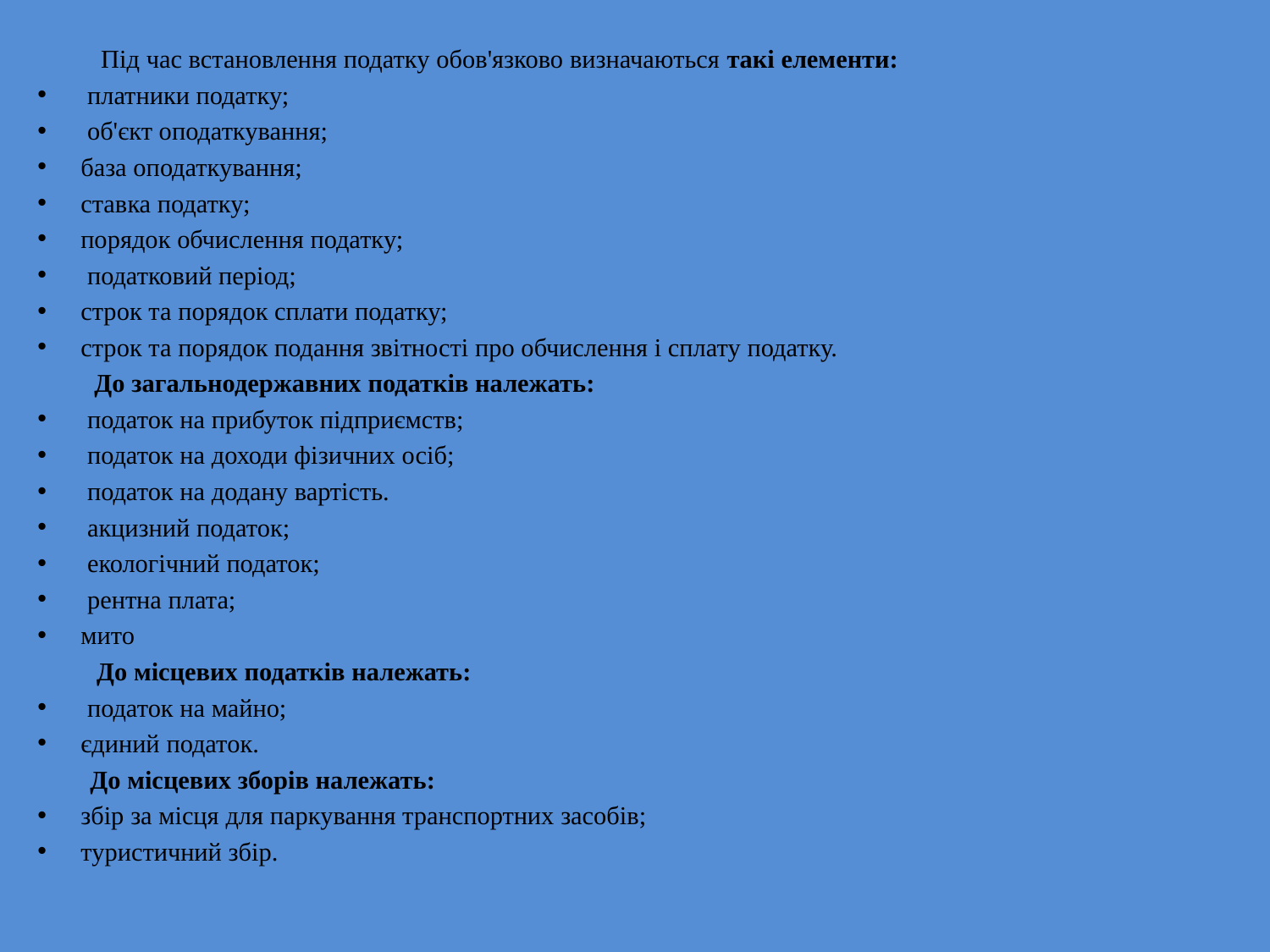

Під час встановлення податку обов'язково визначаються такі елементи:
 платники податку;
 об'єкт оподаткування;
база оподаткування;
ставка податку;
порядок обчислення податку;
 податковий період;
строк та порядок сплати податку;
строк та порядок подання звітності про обчислення і сплату податку.
До загальнодержавних податків належать:
 податок на прибуток підприємств;
 податок на доходи фізичних осіб;
 податок на додану вартість.
 акцизний податок;
 екологічний податок;
 рентна плата;
мито
         До місцевих податків належать:
 податок на майно;
єдиний податок.
        До місцевих зборів належать:
збір за місця для паркування транспортних засобів;
туристичний збір.